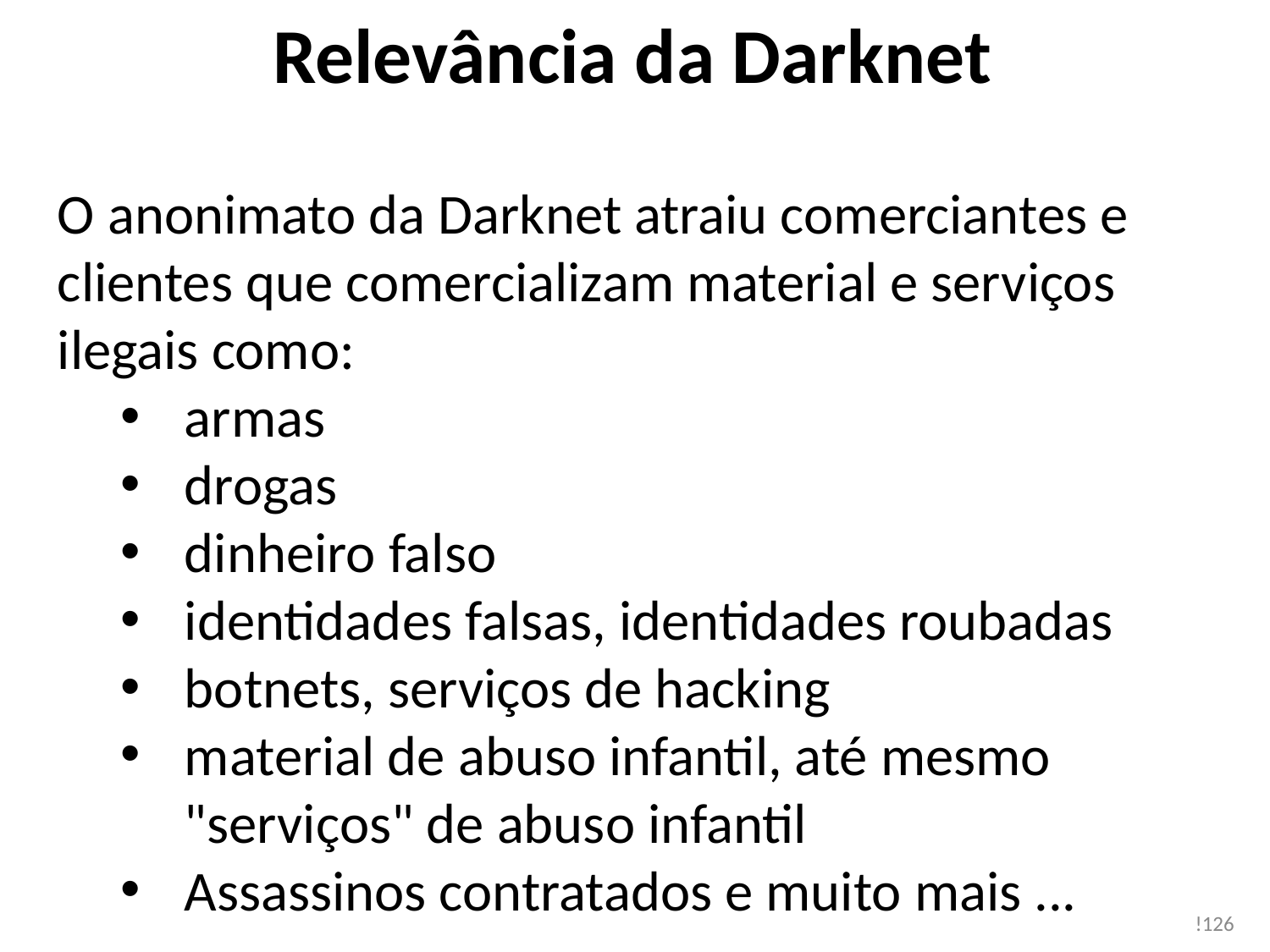

# Relevância da Darknet
O anonimato da Darknet atraiu comerciantes e clientes que comercializam material e serviços ilegais como:
armas
drogas
dinheiro falso
identidades falsas, identidades roubadas
botnets, serviços de hacking
material de abuso infantil, até mesmo "serviços" de abuso infantil
Assassinos contratados e muito mais ...
!126